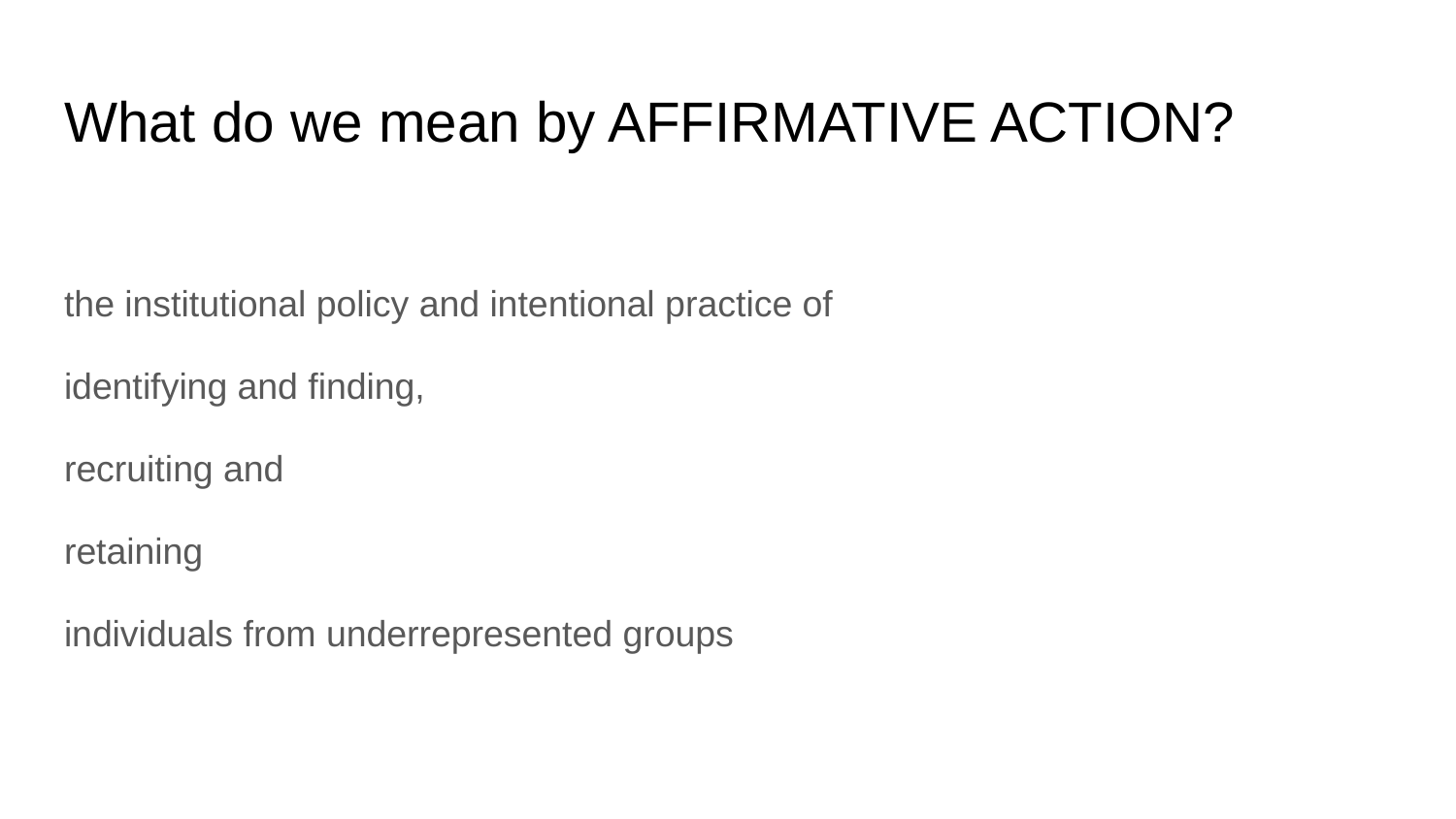

# What do we mean by AFFIRMATIVE ACTION?

the institutional policy and intentional practice of
identifying and finding,
recruiting and
retaining
individuals from underrepresented groups